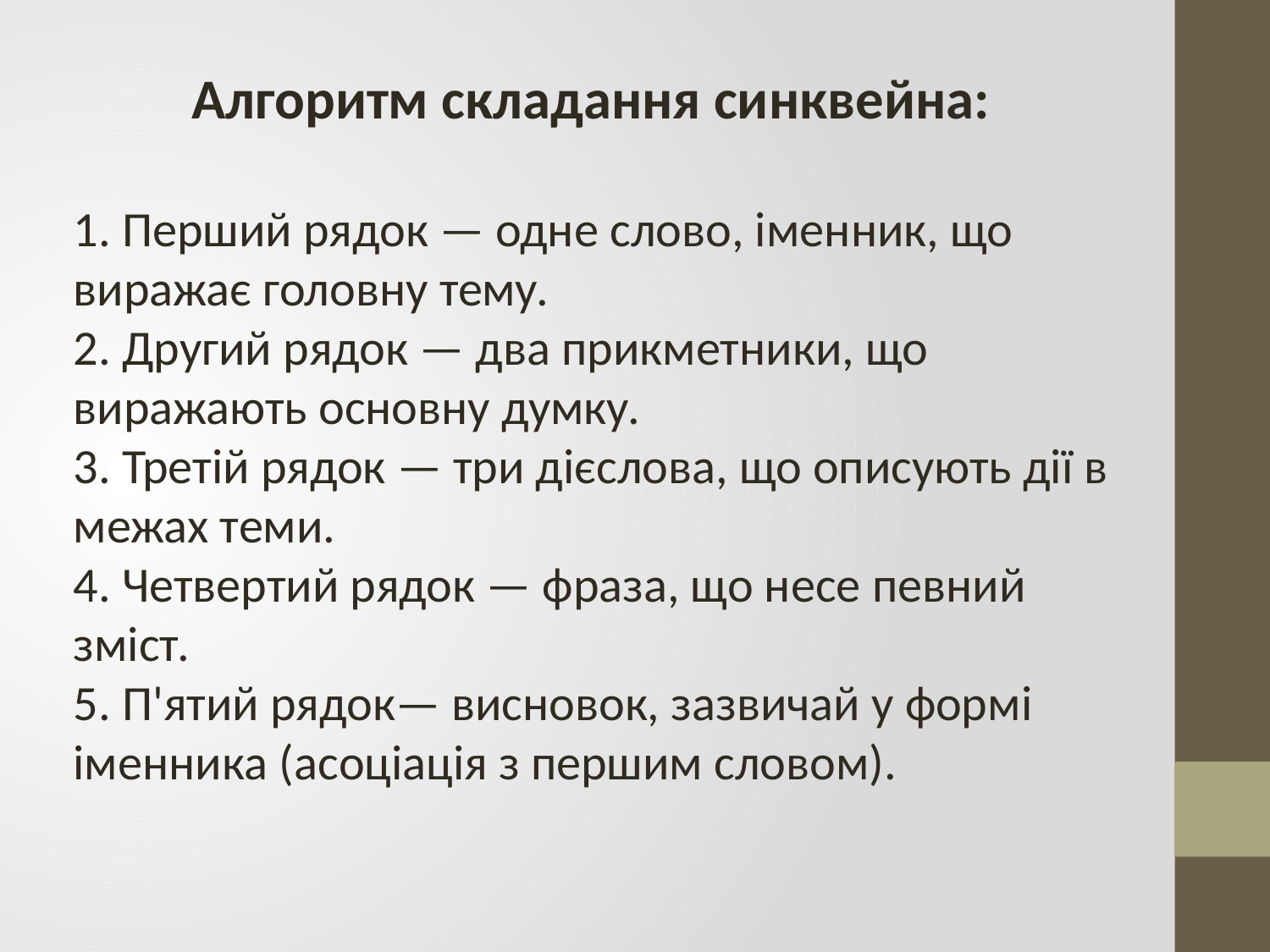

Алгоритм складання синквейна:

1. Перший рядок — одне слово, іменник, що виражає головну тему.
2. Другий рядок — два прикметники, що виражають основну думку.
3. Третій рядок — три дієслова, що описують дії в межах теми.
4. Четвертий рядок — фраза, що несе певний зміст.
5. П'ятий рядок— висновок, зазвичай у формі іменника (асоціація з першим словом).